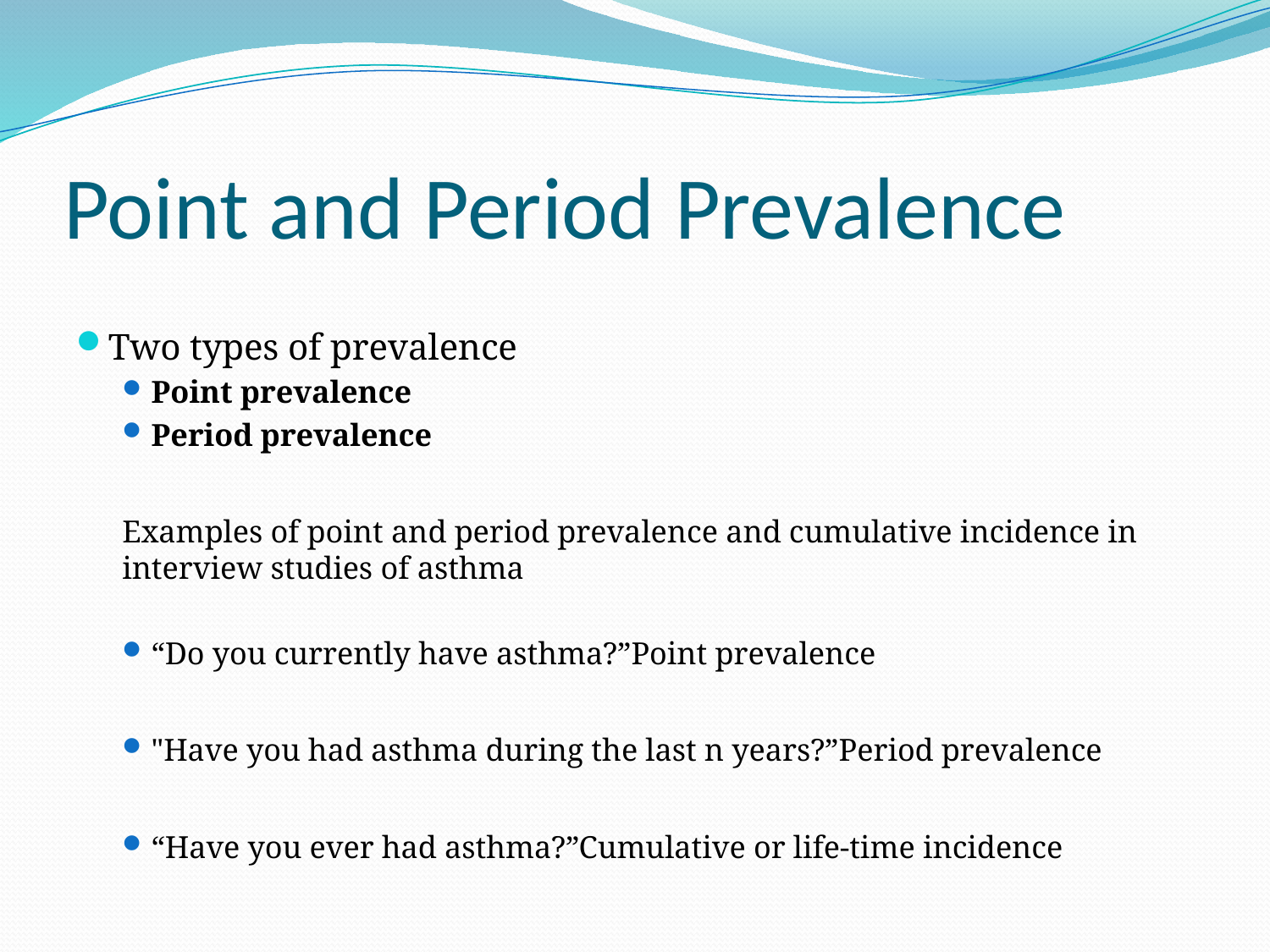

# Point and Period Prevalence

Two types of prevalence
Point prevalence
Period prevalence

Examples of point and period prevalence and cumulative incidence in interview studies of asthma

“Do you currently have asthma?”Point prevalence

"Have you had asthma during the last n years?”Period prevalence

“Have you ever had asthma?”Cumulative or life-time incidence